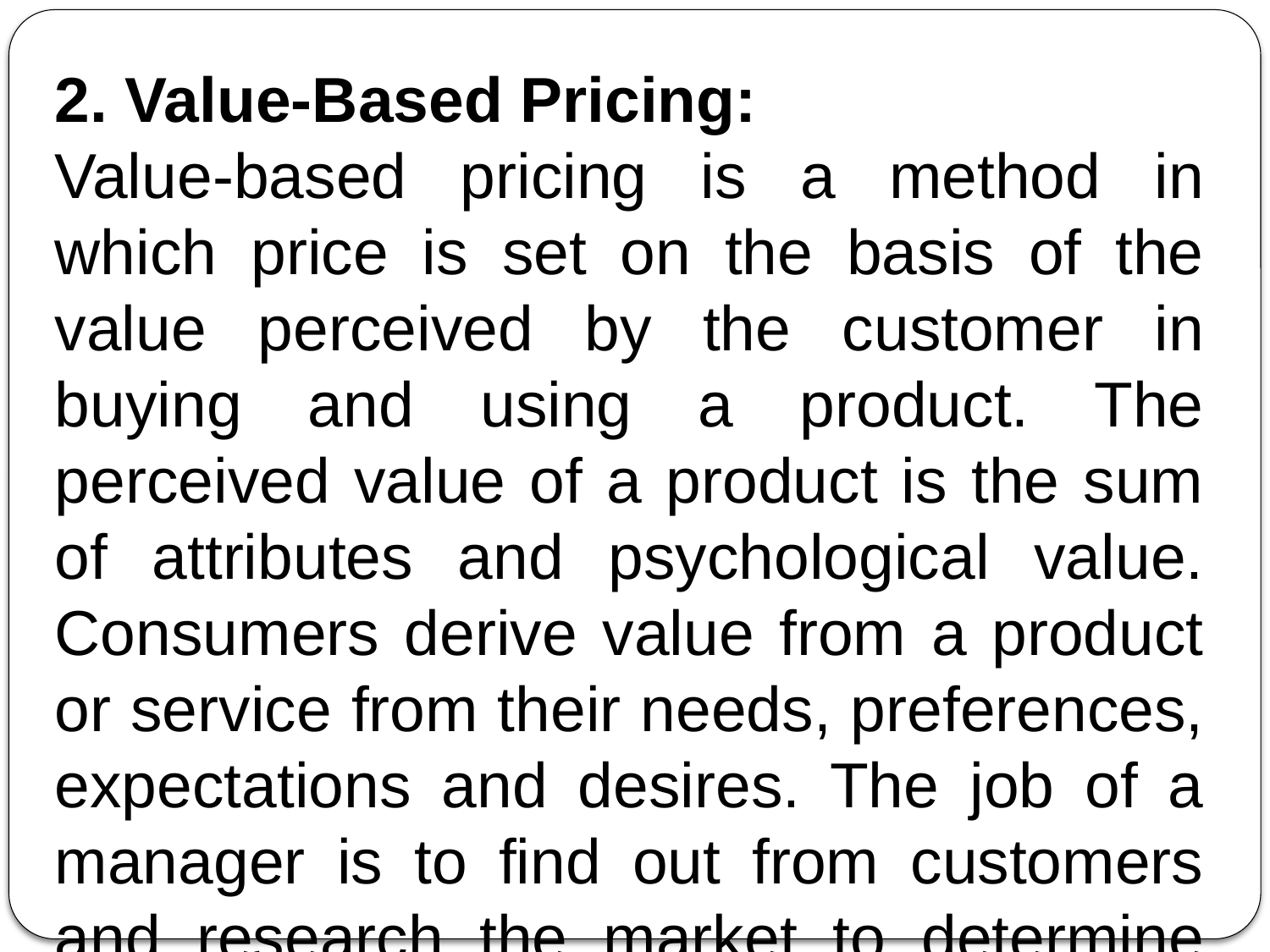

2. Value-Based Pricing:
Value-based pricing is a method in which price is set on the basis of the value perceived by the customer in buying and using a product. The perceived value of a product is the sum of attributes and psychological value. Consumers derive value from a product or service from their needs, preferences, expectations and desires. The job of a manager is to find out from customers and research the market to determine how value is placed on a product or service.